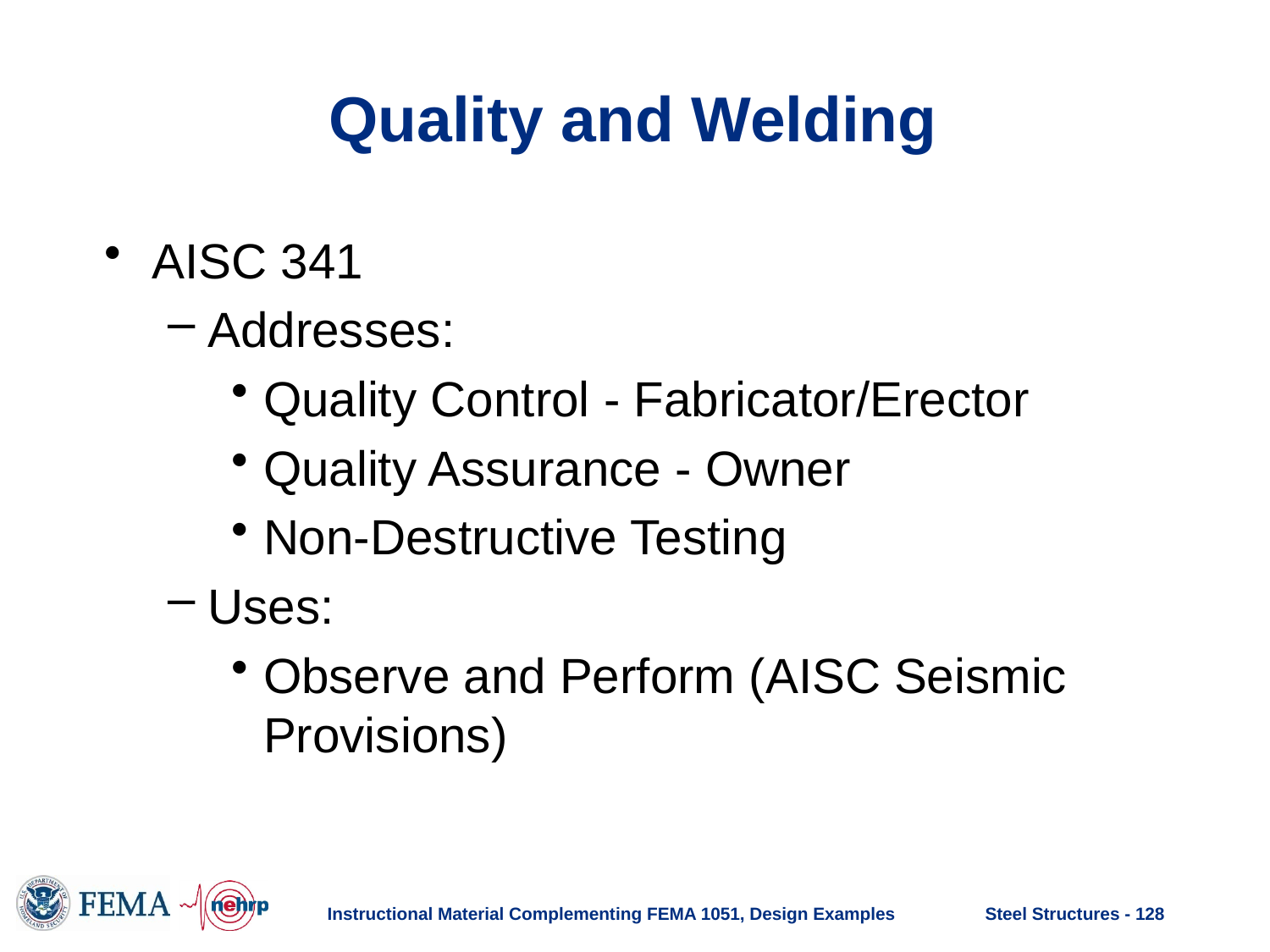

# Quality and Welding
AISC 341
Addresses:
Quality Control - Fabricator/Erector
Quality Assurance - Owner
Non-Destructive Testing
Uses:
Observe and Perform (AISC Seismic Provisions)
Instructional Material Complementing FEMA 1051, Design Examples
Steel Structures - 128